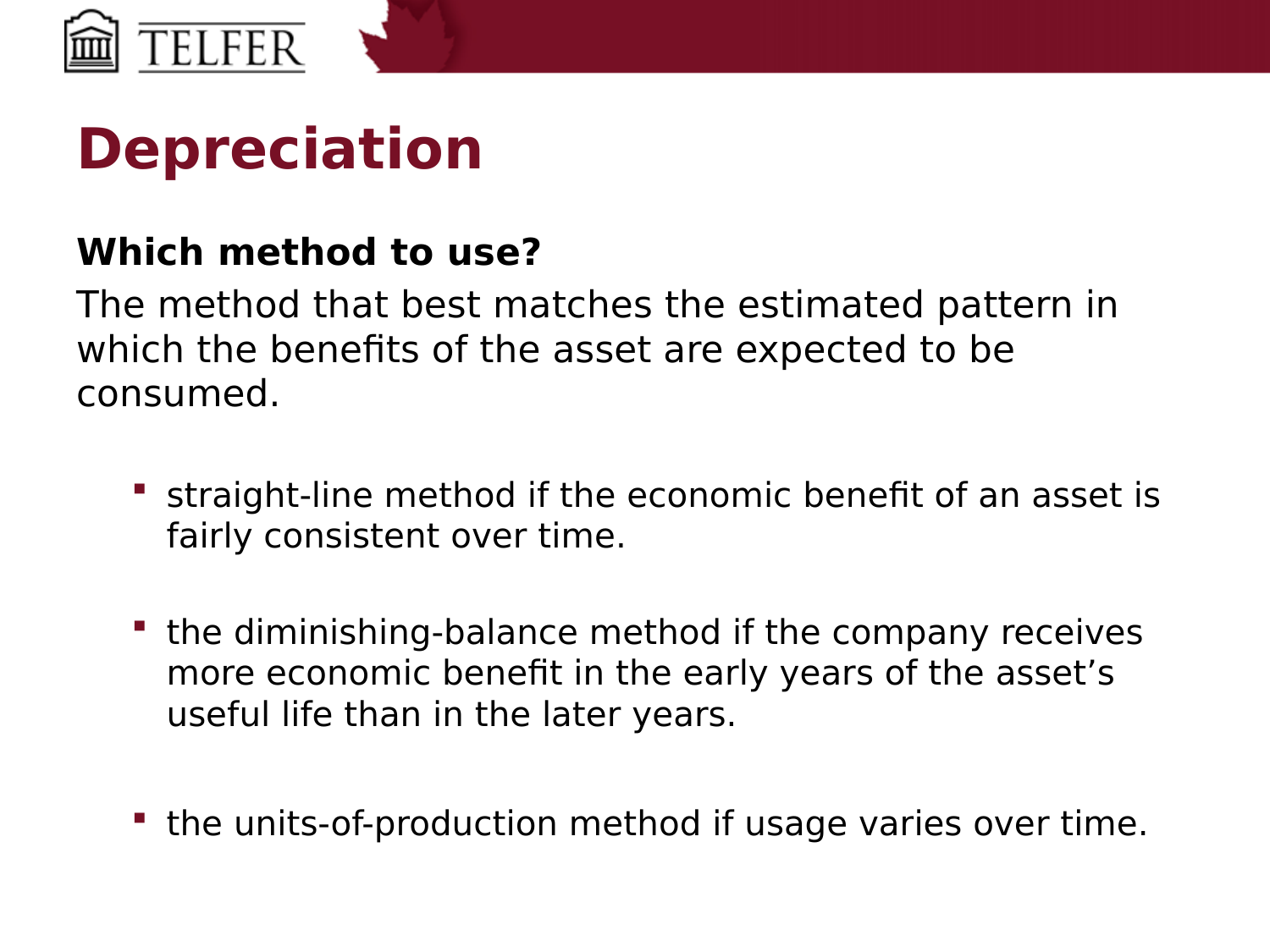

# Depreciation
Which method to use?
The method that best matches the estimated pattern in which the benefits of the asset are expected to be consumed.

straight-line method if the economic benefit of an asset is fairly consistent over time.

the diminishing-balance method if the company receives more economic benefit in the early years of the asset’s useful life than in the later years.

the units-of-production method if usage varies over time.